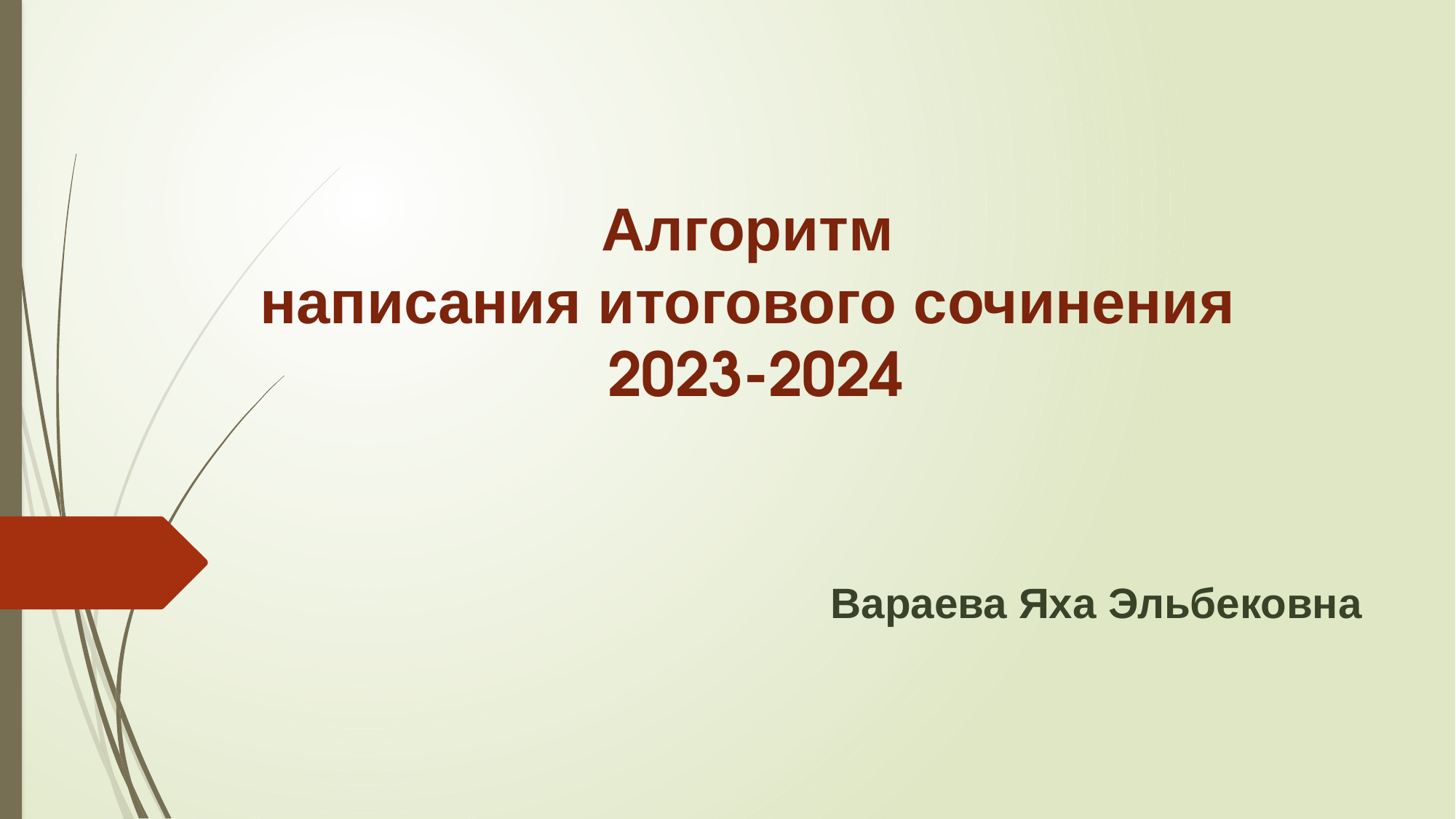

# Алгоритм написания итогового сочинения 2023-2024
Вараева Яха Эльбековна